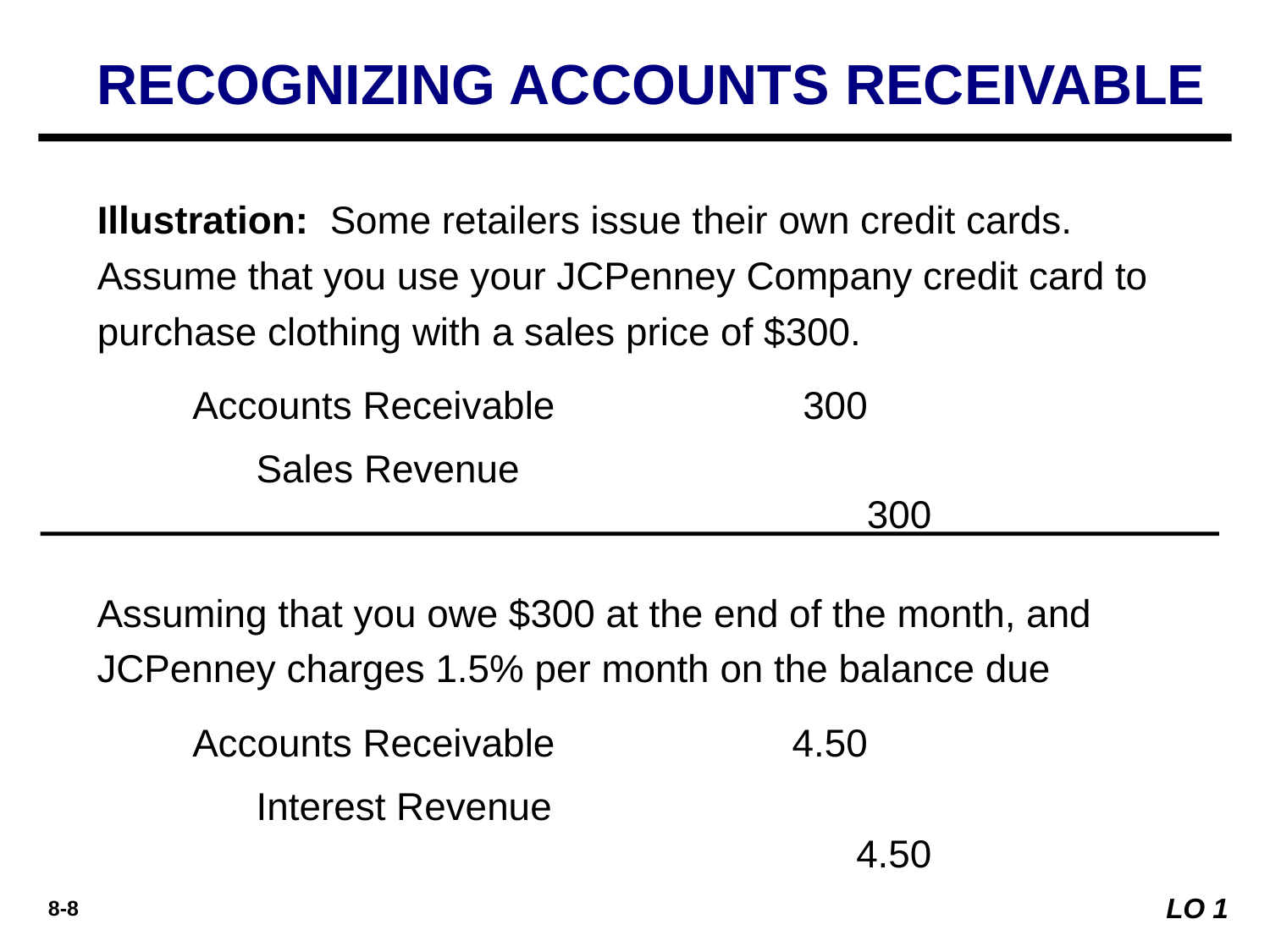

RECOGNIZING ACCOUNTS RECEIVABLE

Illustration:  Some retailers issue their own credit cards. Assume that you use your JCPenney Company credit card to purchase clothing with a sales price of $300.
Accounts Receivable	300
Sales Revenue		300

Assuming that you owe $300 at the end of the month, and JCPenney charges 1.5% per month on the balance due
Accounts Receivable	4.50
Interest Revenue		4.50
LO 1